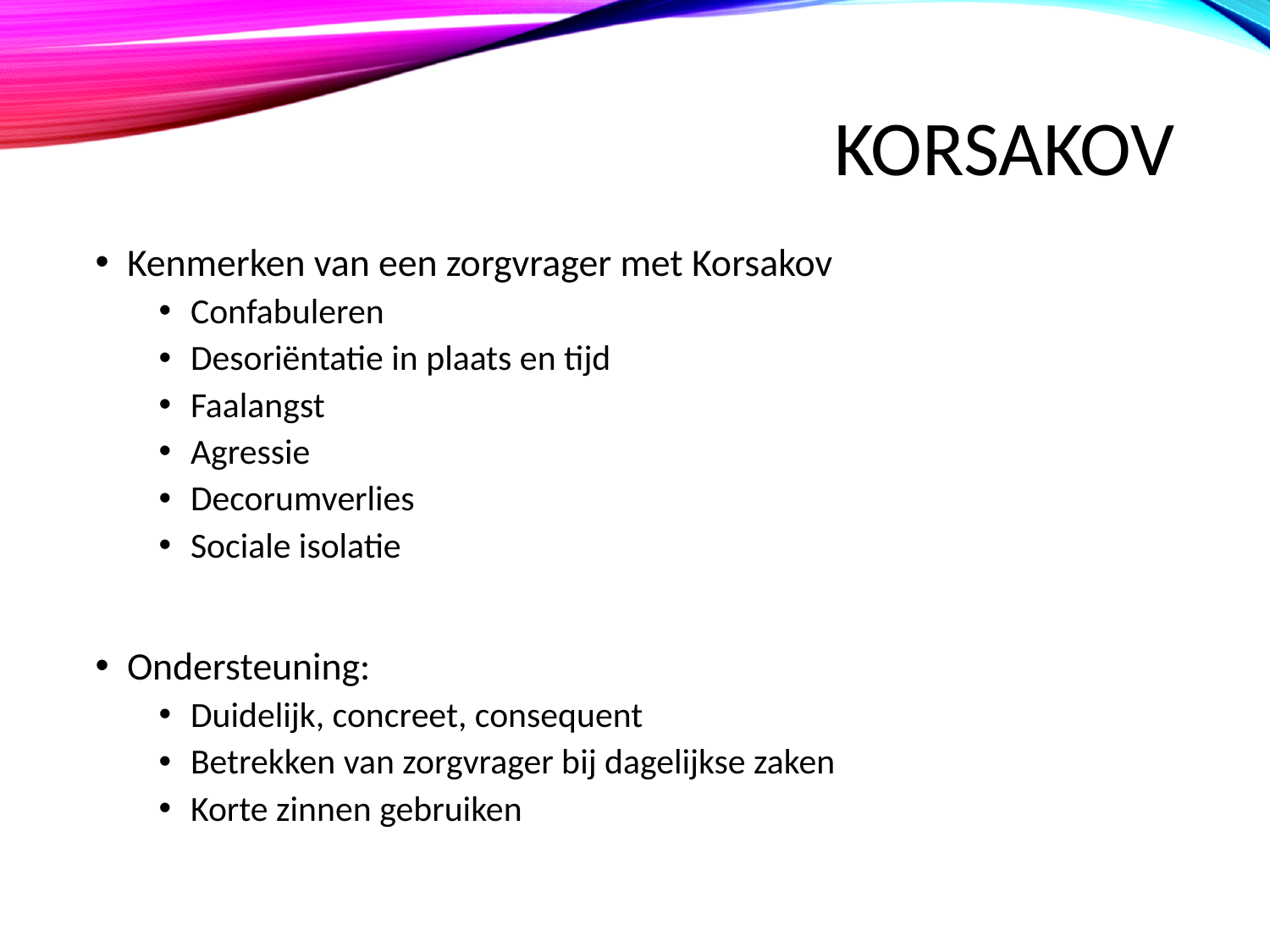

# Korsakov
Kenmerken van een zorgvrager met Korsakov
Confabuleren
Desoriëntatie in plaats en tijd
Faalangst
Agressie
Decorumverlies
Sociale isolatie

Ondersteuning:
Duidelijk, concreet, consequent
Betrekken van zorgvrager bij dagelijkse zaken
Korte zinnen gebruiken